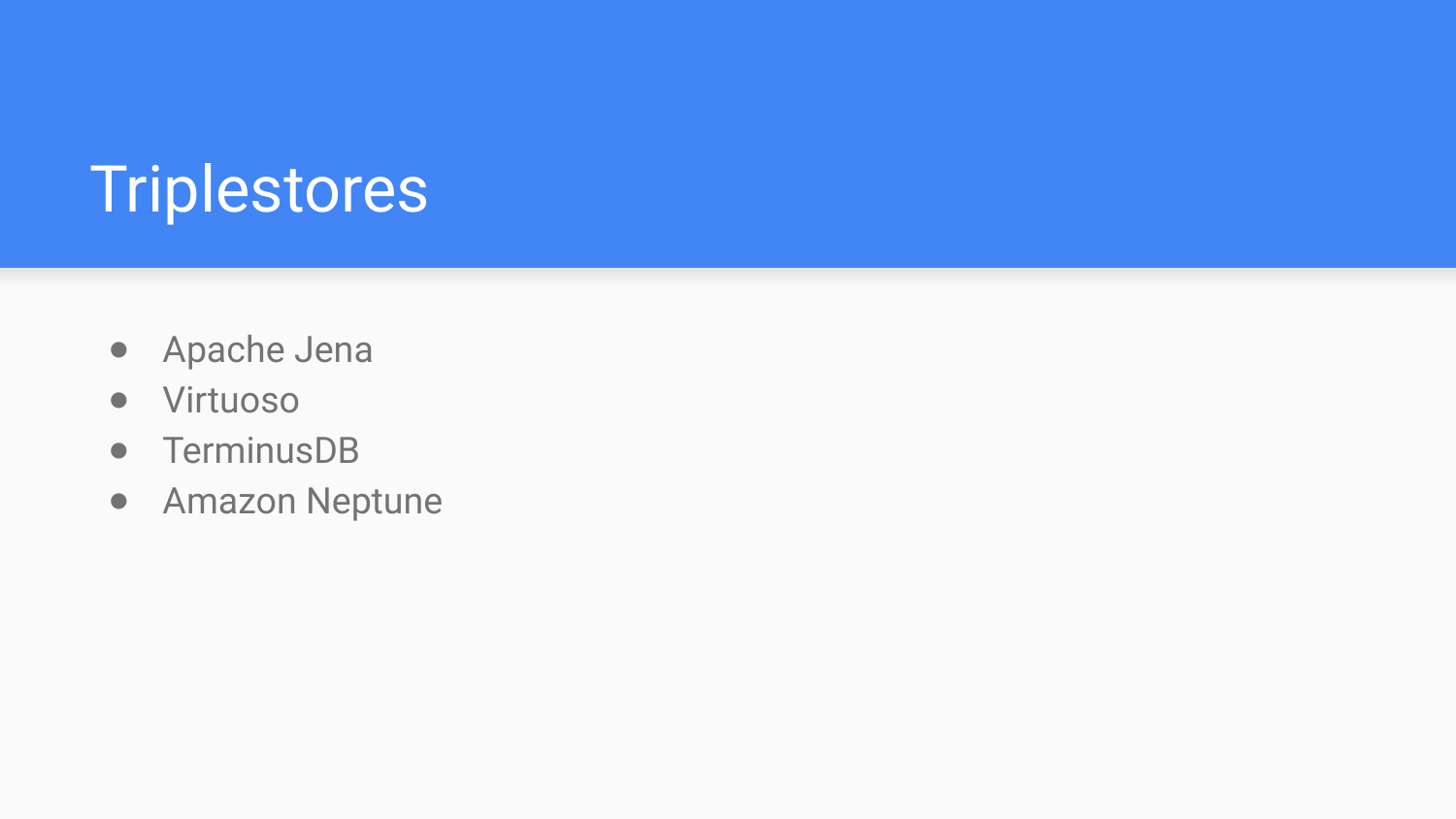

# Triplestores
Apache Jena
Virtuoso
TerminusDB
Amazon Neptune